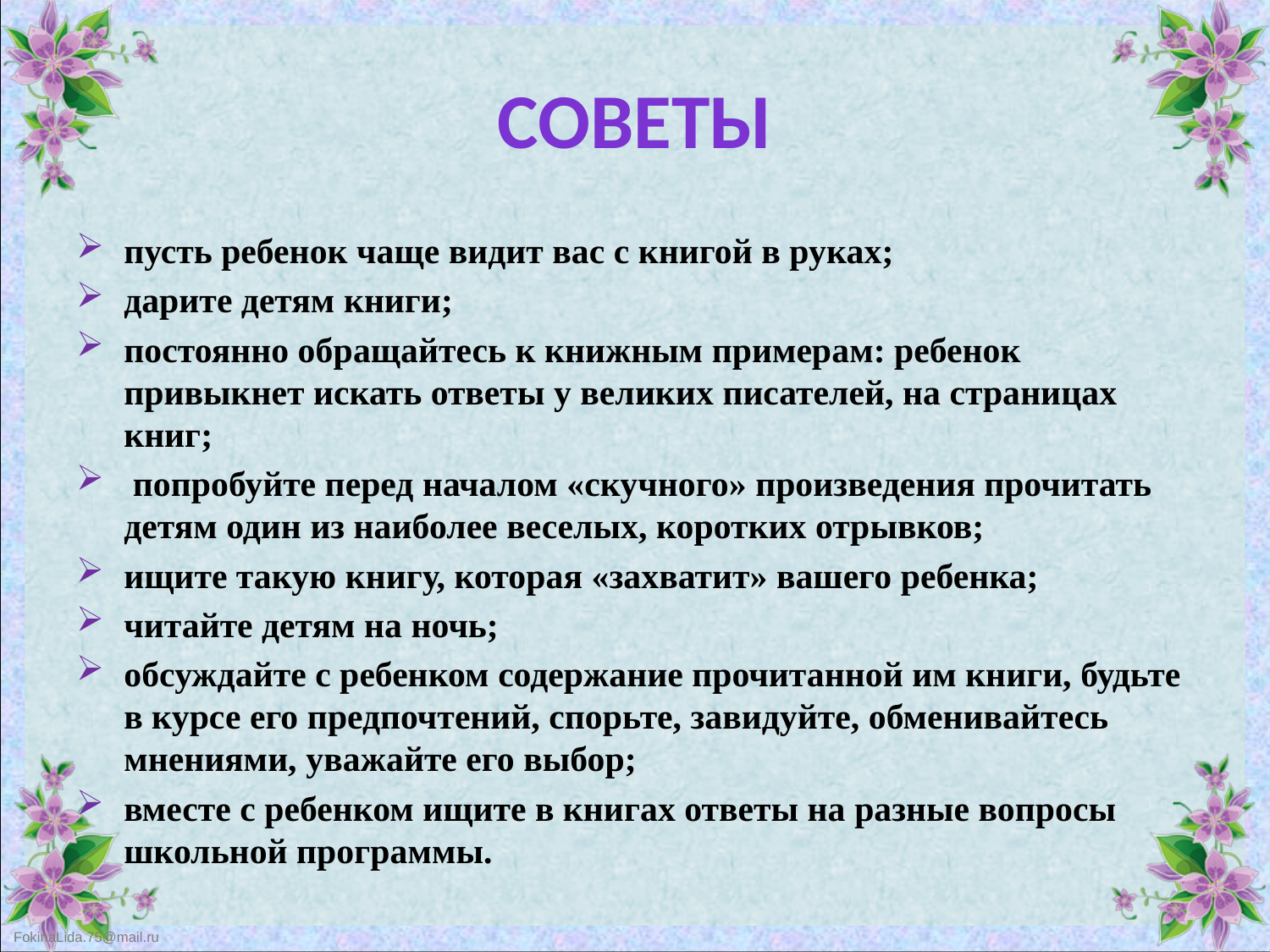

# СОВЕТЫ
пусть ребенок чаще видит вас с книгой в руках;
дарите детям книги;
постоянно обращайтесь к книжным примерам: ребенок привыкнет искать ответы у великих писателей, на страницах книг;
 попробуйте перед началом «скучного» произведения прочитать детям один из наиболее веселых, коротких отрывков;
ищите такую книгу, которая «захватит» вашего ребенка;
читайте детям на ночь;
обсуждайте с ребенком содержание прочитанной им книги, будьте в курсе его предпочтений, спорьте, завидуйте, обменивайтесь мнениями, уважайте его выбор;
вместе с ребенком ищите в книгах ответы на разные вопросы школьной программы.